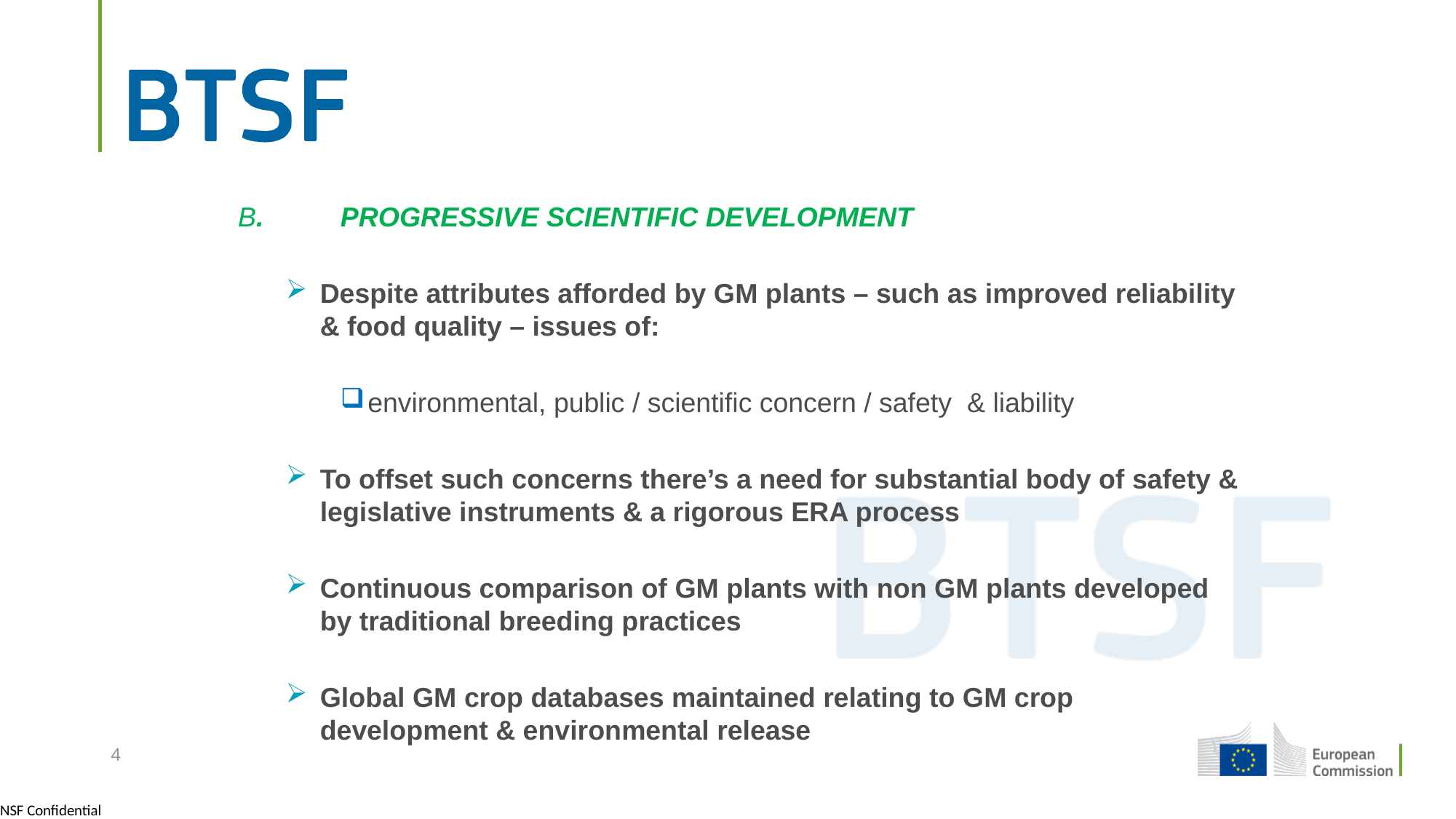

#

 B.	PROGRESSIVE SCIENTIFIC DEVELOPMENT

Despite attributes afforded by GM plants – such as improved reliability & food quality – issues of:

environmental, public / scientific concern / safety  & liability

To offset such concerns there’s a need for substantial body of safety & legislative instruments & a rigorous ERA process

Continuous comparison of GM plants with non GM plants developed by traditional breeding practices

Global GM crop databases maintained relating to GM crop development & environmental release

4